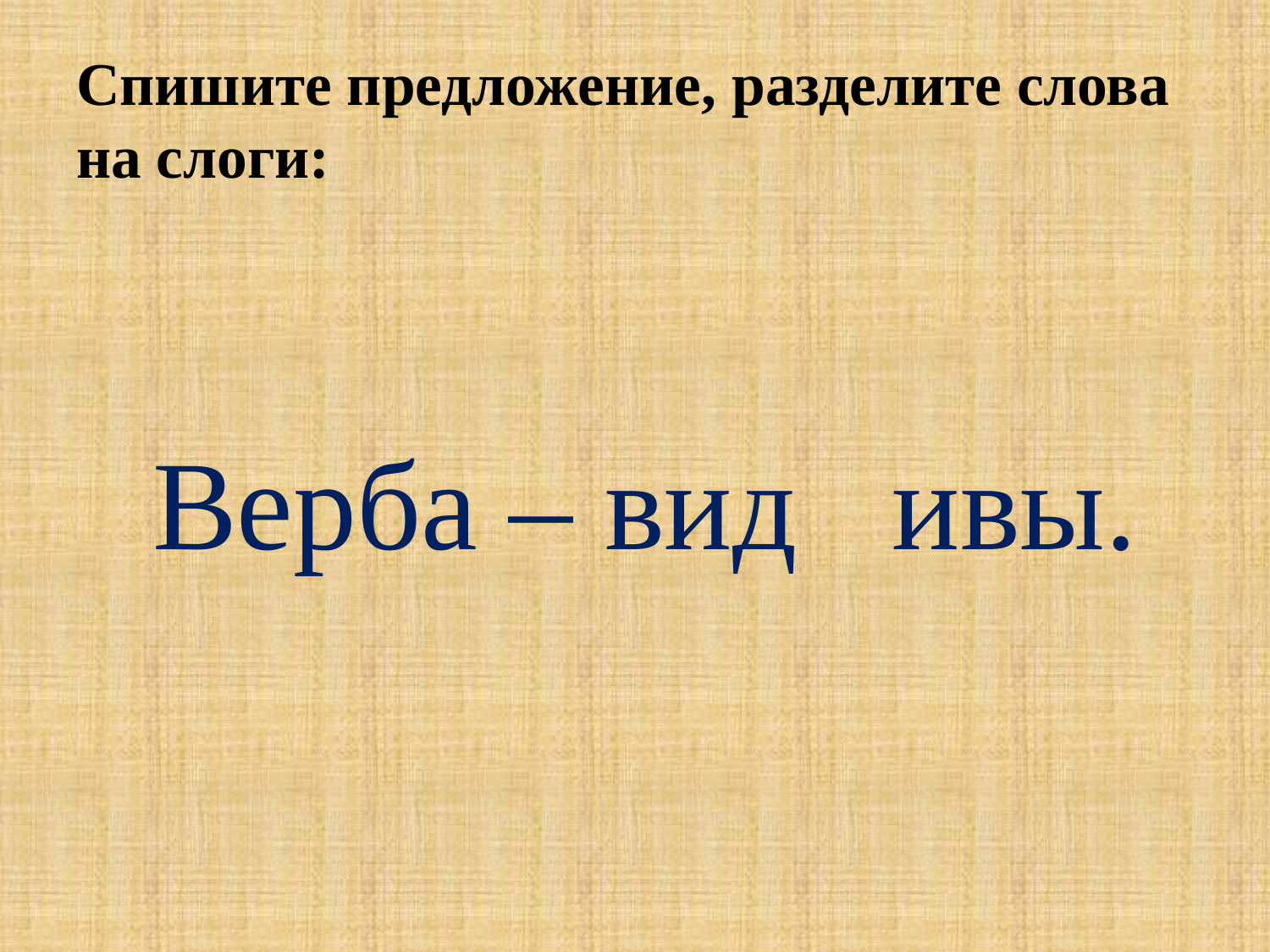

# Спишите предложение, разделите слова на слоги:
      Верба – вид   ивы.